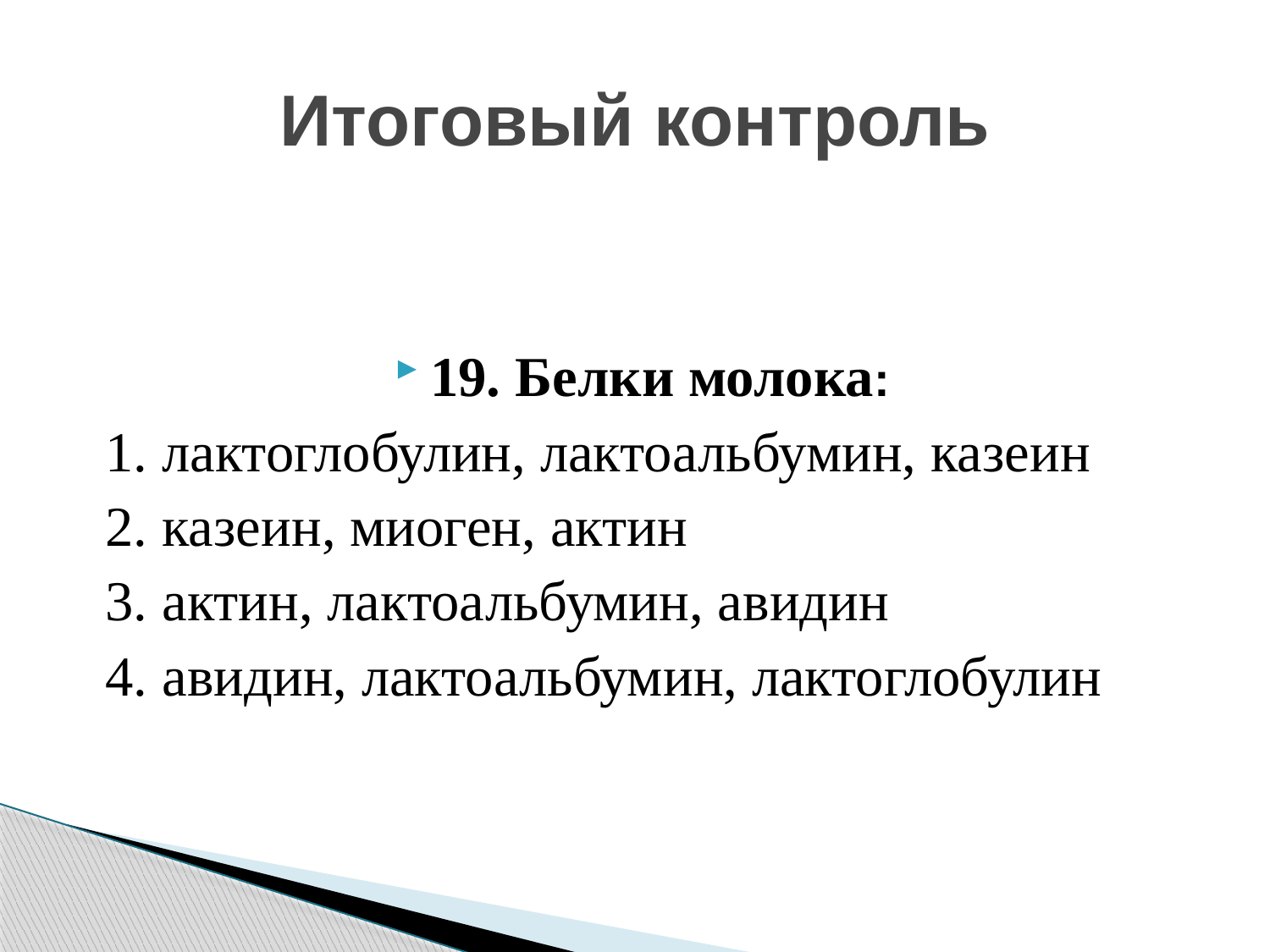

# Итоговый контроль

19. Белки молока:
 1. лактоглобулин, лактоальбумин, казеин
 2. казеин, миоген, актин
 3. актин, лактоальбумин, авидин
 4. авидин, лактоальбумин, лактоглобулин